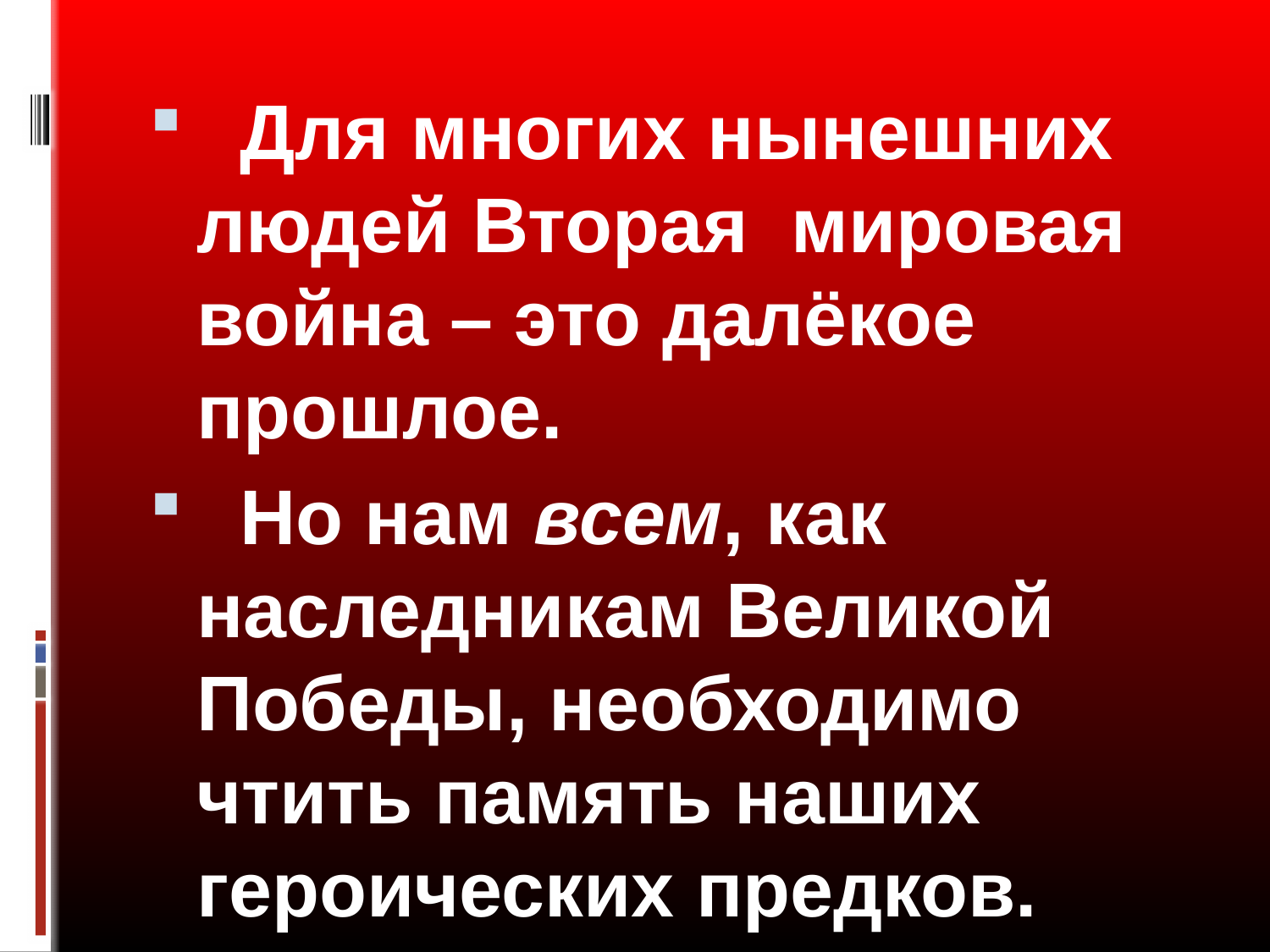

#
  Для многих нынешних людей Вторая  мировая война – это далёкое прошлое.
  Но нам всем, как наследникам Великой Победы, необходимо чтить память наших героических предков.